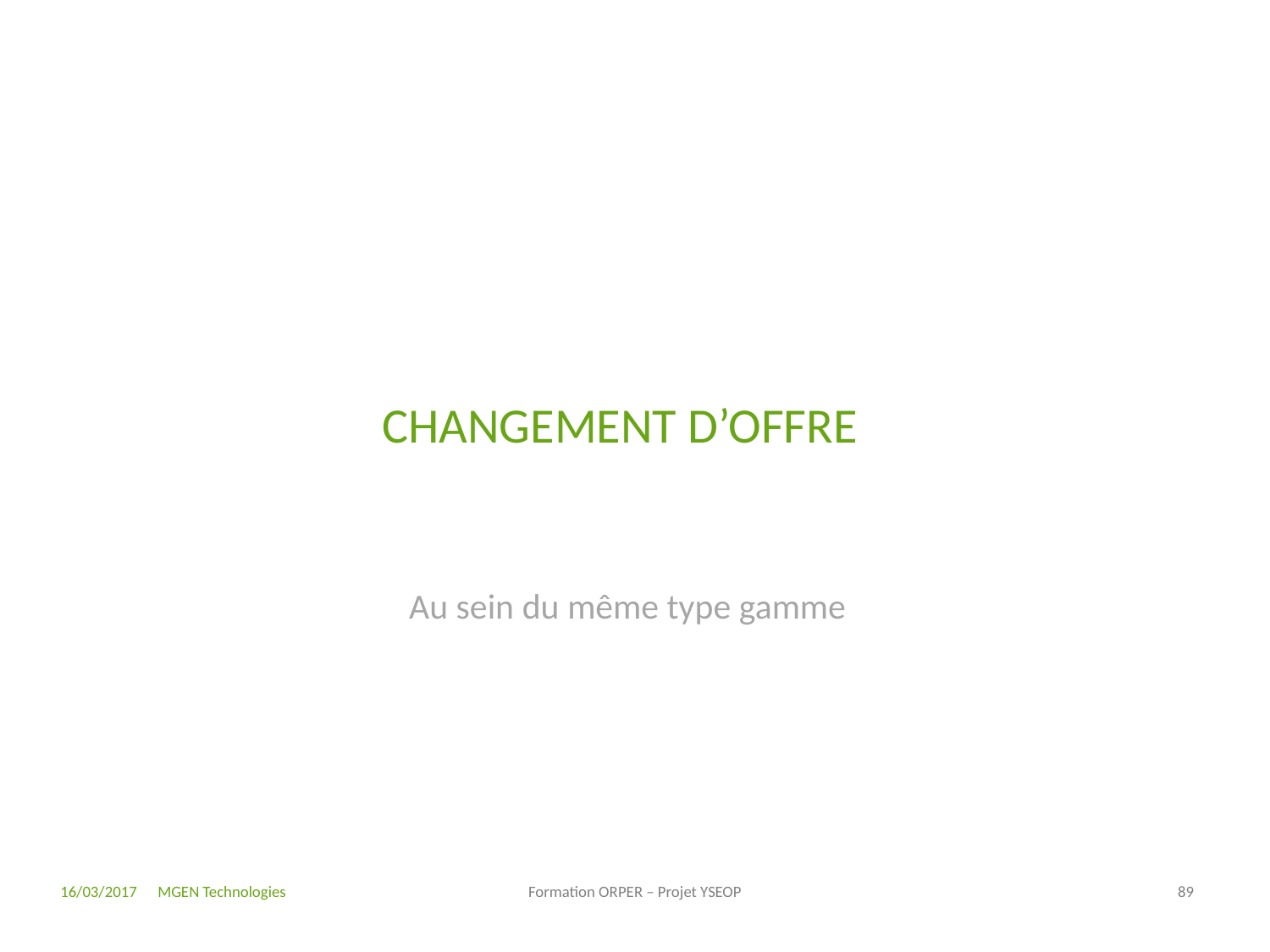

# Changement d’offre
Au sein du même type gamme
16/03/2017
Formation ORPER – Projet YSEOP
89